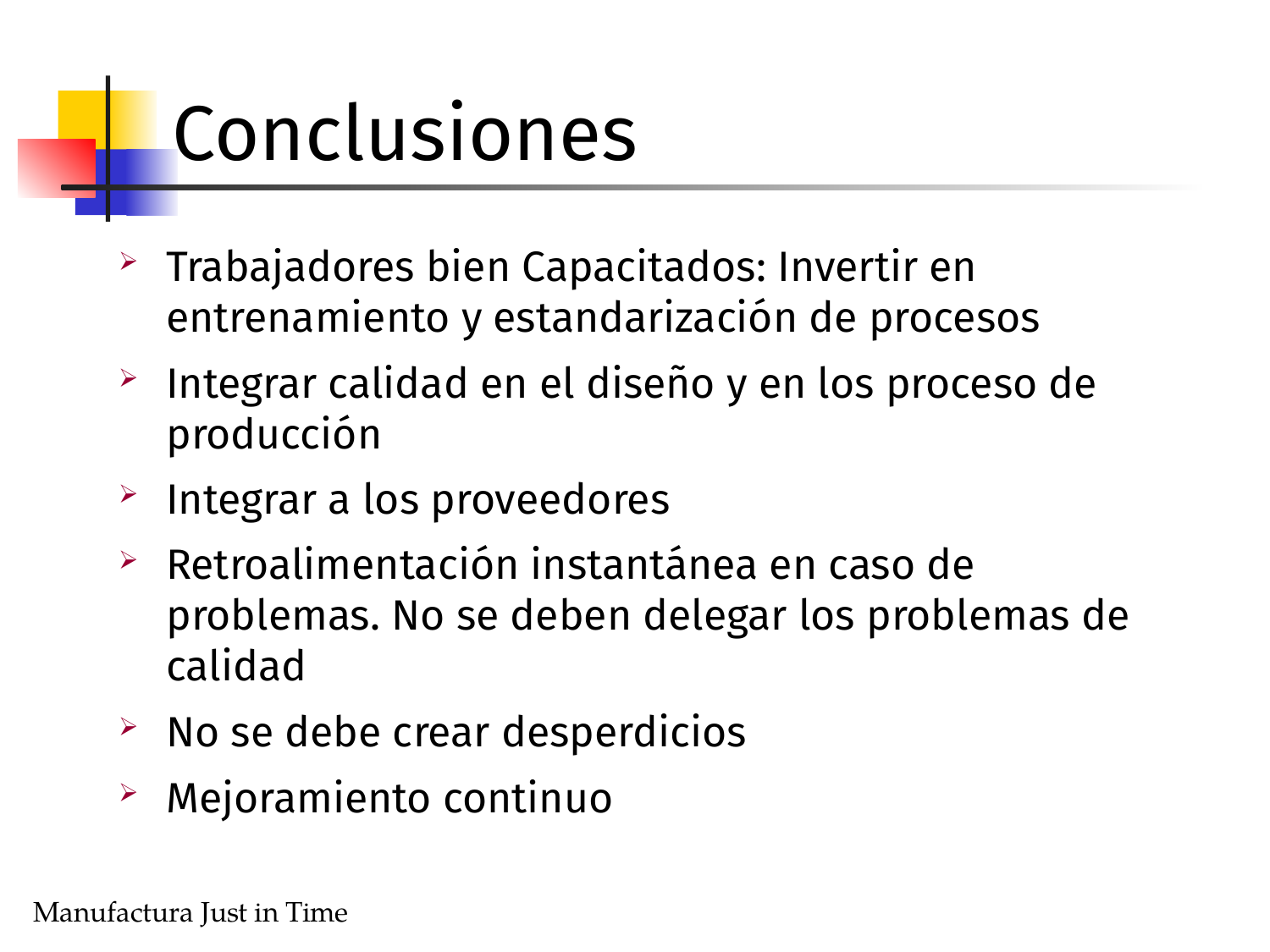

# Conclusiones
Trabajadores bien Capacitados: Invertir en entrenamiento y estandarización de procesos
Integrar calidad en el diseño y en los proceso de producción
Integrar a los proveedores
Retroalimentación instantánea en caso de problemas. No se deben delegar los problemas de calidad
No se debe crear desperdicios
Mejoramiento continuo